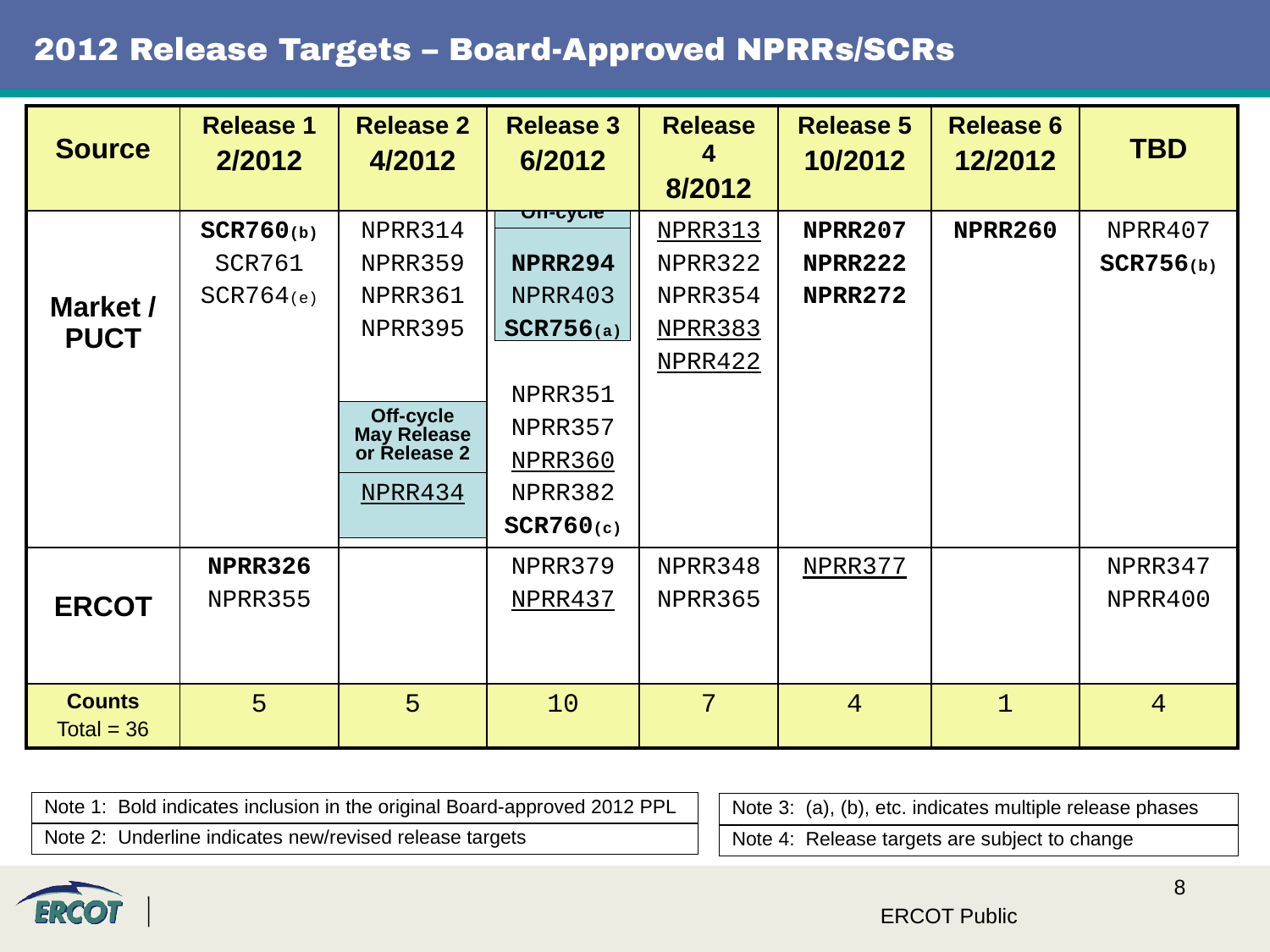

# 2012 Release Targets – Board-Approved NPRRs/SCRs
| Source | Release 1 2/2012 | Release 2 4/2012 | Release 3 6/2012 | Release 4 8/2012 | Release 5 10/2012 | Release 6 12/2012 | TBD |
| --- | --- | --- | --- | --- | --- | --- | --- |
| Market / PUCT | SCR760(b) SCR761 SCR764(e) | NPRR314 NPRR359 NPRR361 NPRR395 NPRR434 | NPRR294 NPRR403 SCR756(a) NPRR351 NPRR357 NPRR360 NPRR382 SCR760(c) | NPRR313 NPRR322 NPRR354 NPRR383 NPRR422 | NPRR207 NPRR222 NPRR272 | NPRR260 | NPRR407 SCR756(b) |
| ERCOT | NPRR326 NPRR355 |  | NPRR379 NPRR437 | NPRR348 NPRR365 | NPRR377 |  | NPRR347 NPRR400 |
| Counts Total = 36 | 5 | 5 | 10 | 7 | 4 | 1 | 4 |
Off-cycle

Off-cycle May Release or Release 2

Note 1:  Bold indicates inclusion in the original Board-approved 2012 PPL
Note 3:  (a), (b), etc. indicates multiple release phases
Note 2:  Underline indicates new/revised release targets
Note 4:  Release targets are subject to change
ERCOT Public